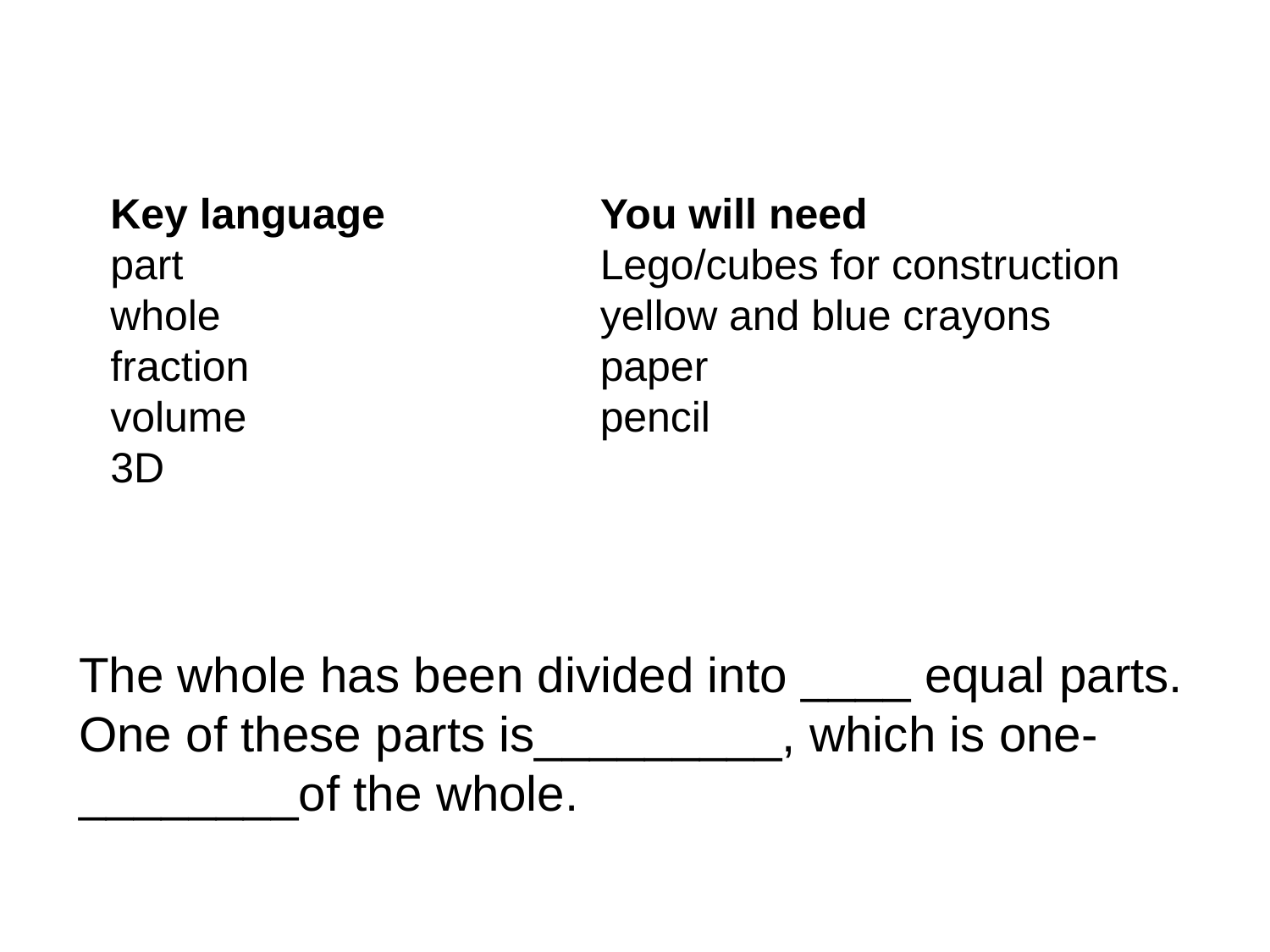

#
Key language
part
whole
fraction
volume
3D
You will need
Lego/cubes for construction
yellow and blue crayons
paper
pencil
The whole has been divided into ____ equal parts.
One of these parts is_________, which is one-________of the whole.